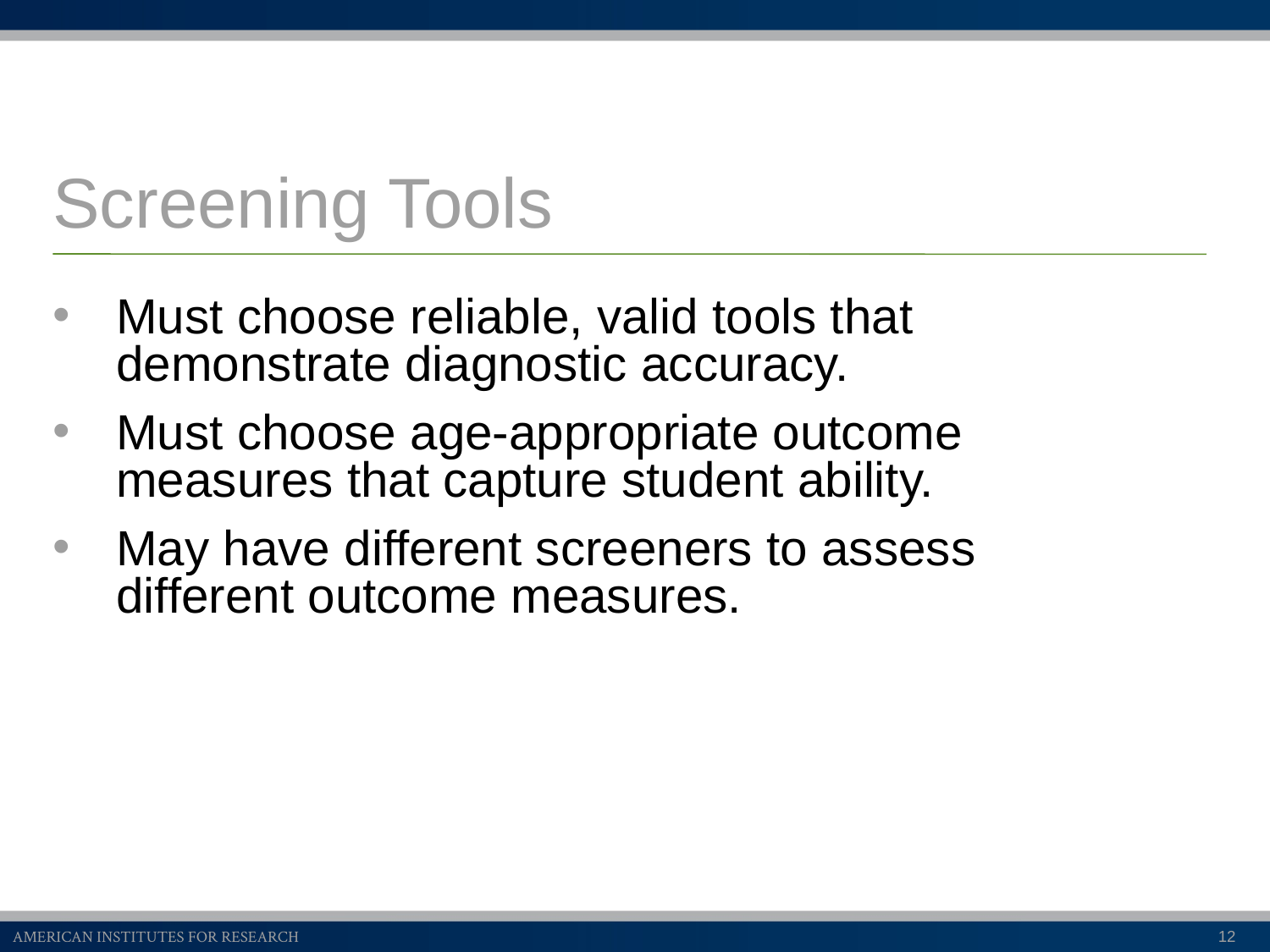

# Screening Tools
Must choose reliable, valid tools that demonstrate diagnostic accuracy.
Must choose age-appropriate outcome measures that capture student ability.
May have different screeners to assess different outcome measures.
12